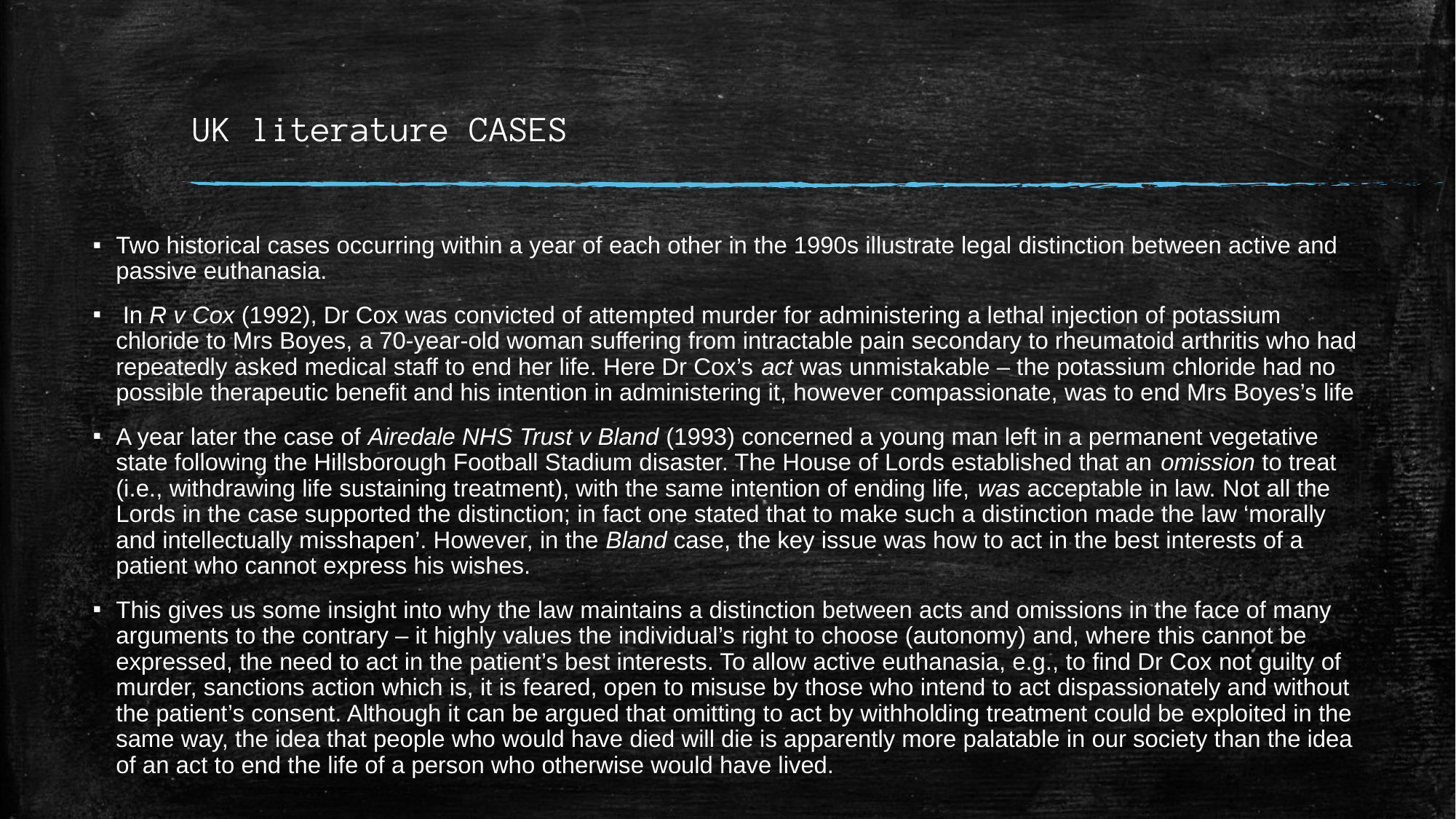

# UK literature CASES
Two historical cases occurring within a year of each other in the 1990s illustrate legal distinction between active and passive euthanasia.
 In R v Cox (1992), Dr Cox was convicted of attempted murder for administering a lethal injection of potassium chloride to Mrs Boyes, a 70-year-old woman suffering from intractable pain secondary to rheumatoid arthritis who had repeatedly asked medical staff to end her life. Here Dr Cox’s act was unmistakable – the potassium chloride had no possible therapeutic benefit and his intention in administering it, however compassionate, was to end Mrs Boyes’s life
A year later the case of Airedale NHS Trust v Bland (1993) concerned a young man left in a permanent vegetative state following the Hillsborough Football Stadium disaster. The House of Lords established that an omission to treat (i.e., withdrawing life sustaining treatment), with the same intention of ending life, was acceptable in law. Not all the Lords in the case supported the distinction; in fact one stated that to make such a distinction made the law ‘morally and intellectually misshapen’. However, in the Bland case, the key issue was how to act in the best interests of a patient who cannot express his wishes.
This gives us some insight into why the law maintains a distinction between acts and omissions in the face of many arguments to the contrary – it highly values the individual’s right to choose (autonomy) and, where this cannot be expressed, the need to act in the patient’s best interests. To allow active euthanasia, e.g., to find Dr Cox not guilty of murder, sanctions action which is, it is feared, open to misuse by those who intend to act dispassionately and without the patient’s consent. Although it can be argued that omitting to act by withholding treatment could be exploited in the same way, the idea that people who would have died will die is apparently more palatable in our society than the idea of an act to end the life of a person who otherwise would have lived.